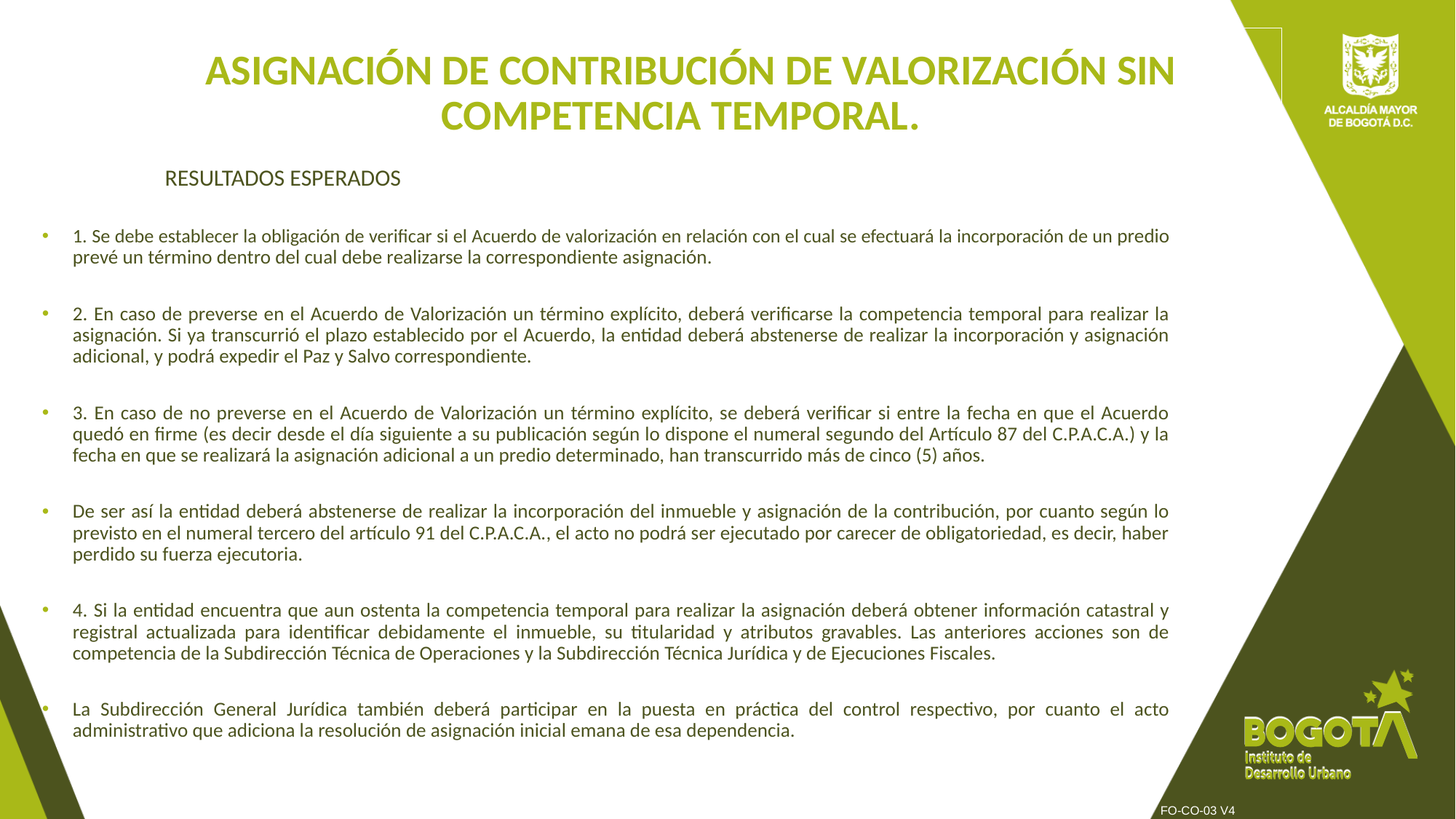

# ASIGNACIÓN DE CONTRIBUCIÓN DE VALORIZACIÓN SIN COMPETENCIA TEMPORAL.
RESULTADOS ESPERADOS

1. Se debe establecer la obligación de verificar si el Acuerdo de valorización en relación con el cual se efectuará la incorporación de un predio prevé un término dentro del cual debe realizarse la correspondiente asignación.

2. En caso de preverse en el Acuerdo de Valorización un término explícito, deberá verificarse la competencia temporal para realizar la asignación. Si ya transcurrió el plazo establecido por el Acuerdo, la entidad deberá abstenerse de realizar la incorporación y asignación adicional, y podrá expedir el Paz y Salvo correspondiente.

3. En caso de no preverse en el Acuerdo de Valorización un término explícito, se deberá verificar si entre la fecha en que el Acuerdo quedó en firme (es decir desde el día siguiente a su publicación según lo dispone el numeral segundo del Artículo 87 del C.P.A.C.A.) y la fecha en que se realizará la asignación adicional a un predio determinado, han transcurrido más de cinco (5) años.

De ser así la entidad deberá abstenerse de realizar la incorporación del inmueble y asignación de la contribución, por cuanto según lo previsto en el numeral tercero del artículo 91 del C.P.A.C.A., el acto no podrá ser ejecutado por carecer de obligatoriedad, es decir, haber perdido su fuerza ejecutoria.

4. Si la entidad encuentra que aun ostenta la competencia temporal para realizar la asignación deberá obtener información catastral y registral actualizada para identificar debidamente el inmueble, su titularidad y atributos gravables. Las anteriores acciones son de competencia de la Subdirección Técnica de Operaciones y la Subdirección Técnica Jurídica y de Ejecuciones Fiscales.

La Subdirección General Jurídica también deberá participar en la puesta en práctica del control respectivo, por cuanto el acto administrativo que adiciona la resolución de asignación inicial emana de esa dependencia.